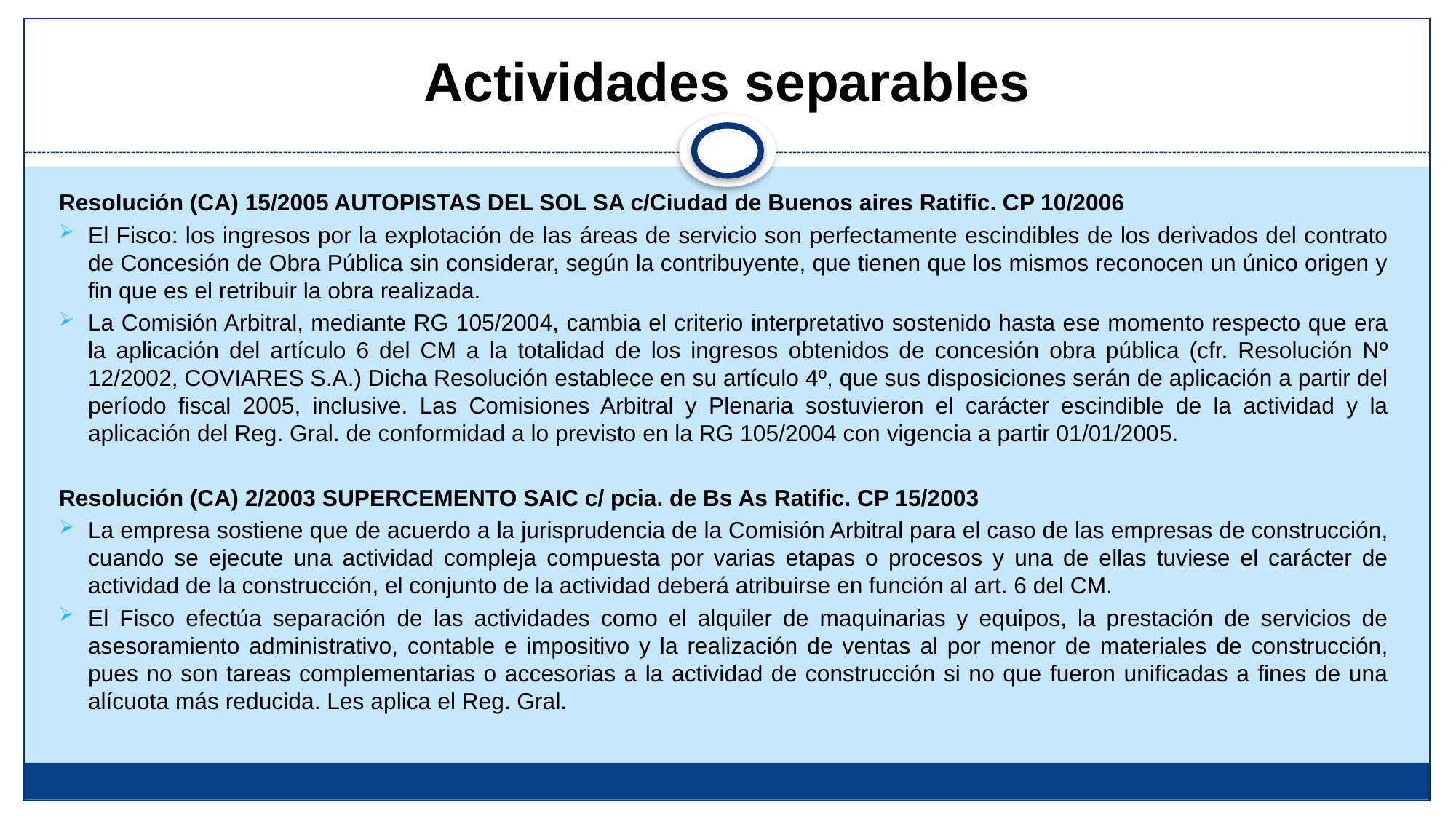

# Actividades separables
Resolución (CA) 15/2005 AUTOPISTAS DEL SOL SA c/Ciudad de Buenos aires Ratific. CP 10/2006
El Fisco: los ingresos por la explotación de las áreas de servicio son perfectamente escindibles de los derivados del contrato de Concesión de Obra Pública sin considerar, según la contribuyente, que tienen que los mismos reconocen un único origen y fin que es el retribuir la obra realizada.
La Comisión Arbitral, mediante RG 105/2004, cambia el criterio interpretativo sostenido hasta ese momento respecto que era la aplicación del artículo 6 del CM a la totalidad de los ingresos obtenidos de concesión obra pública (cfr. Resolución Nº 12/2002, COVIARES S.A.) Dicha Resolución establece en su artículo 4º, que sus disposiciones serán de aplicación a partir del período fiscal 2005, inclusive. Las Comisiones Arbitral y Plenaria sostuvieron el carácter escindible de la actividad y la aplicación del Reg. Gral. de conformidad a lo previsto en la RG 105/2004 con vigencia a partir 01/01/2005.

Resolución (CA) 2/2003 SUPERCEMENTO SAIC c/ pcia. de Bs As Ratific. CP 15/2003
La empresa sostiene que de acuerdo a la jurisprudencia de la Comisión Arbitral para el caso de las empresas de construcción, cuando se ejecute una actividad compleja compuesta por varias etapas o procesos y una de ellas tuviese el carácter de actividad de la construcción, el conjunto de la actividad deberá atribuirse en función al art. 6 del CM.
El Fisco efectúa separación de las actividades como el alquiler de maquinarias y equipos, la prestación de servicios de asesoramiento administrativo, contable e impositivo y la realización de ventas al por menor de materiales de construcción, pues no son tareas complementarias o accesorias a la actividad de construcción si no que fueron unificadas a fines de una alícuota más reducida. Les aplica el Reg. Gral.